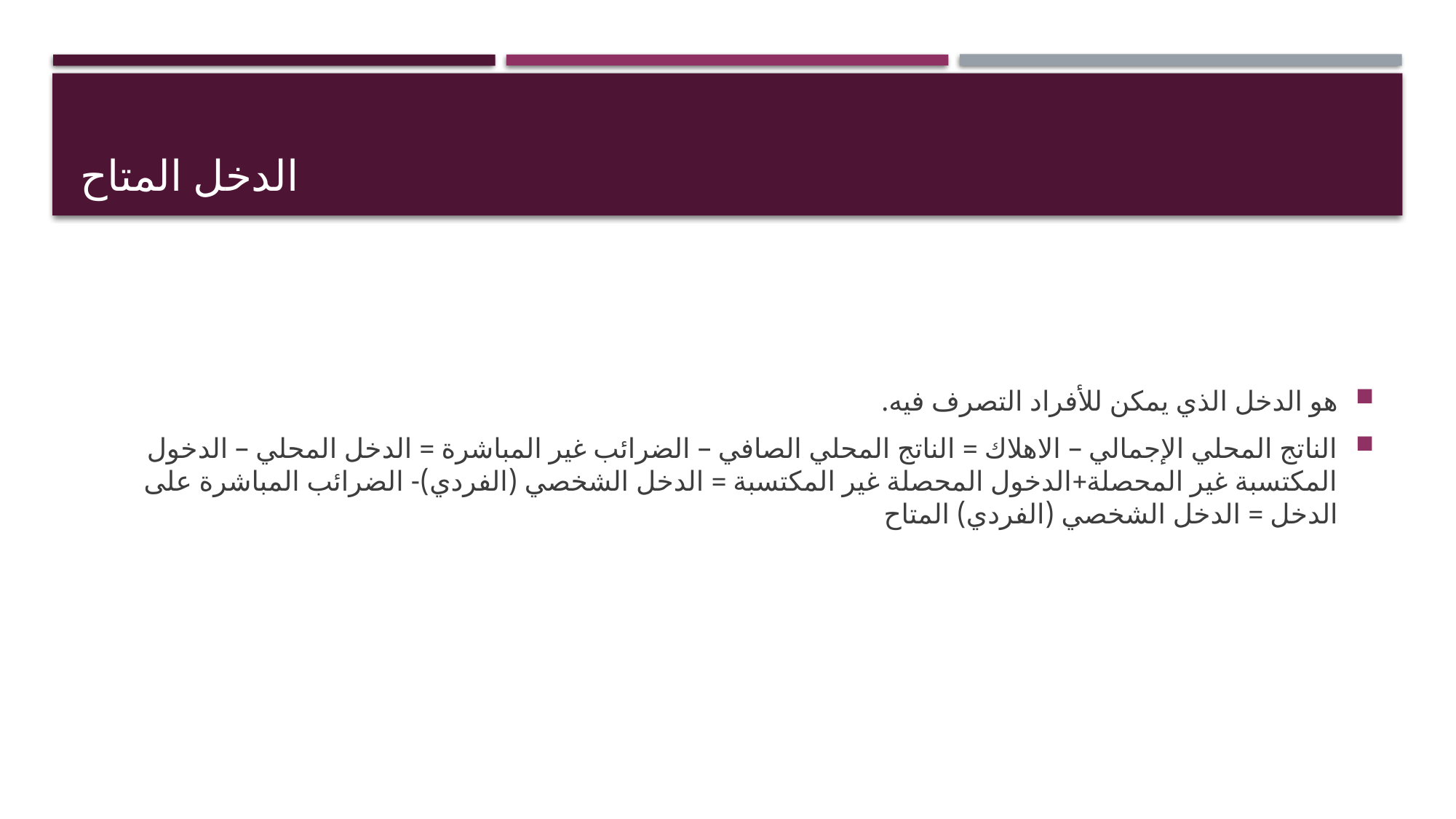

# الدخل المتاح
هو الدخل الذي يمكن للأفراد التصرف فيه.
الناتج المحلي الإجمالي – الاهلاك = الناتج المحلي الصافي – الضرائب غير المباشرة = الدخل المحلي – الدخول المكتسبة غير المحصلة+الدخول المحصلة غير المكتسبة = الدخل الشخصي (الفردي)- الضرائب المباشرة على الدخل = الدخل الشخصي (الفردي) المتاح